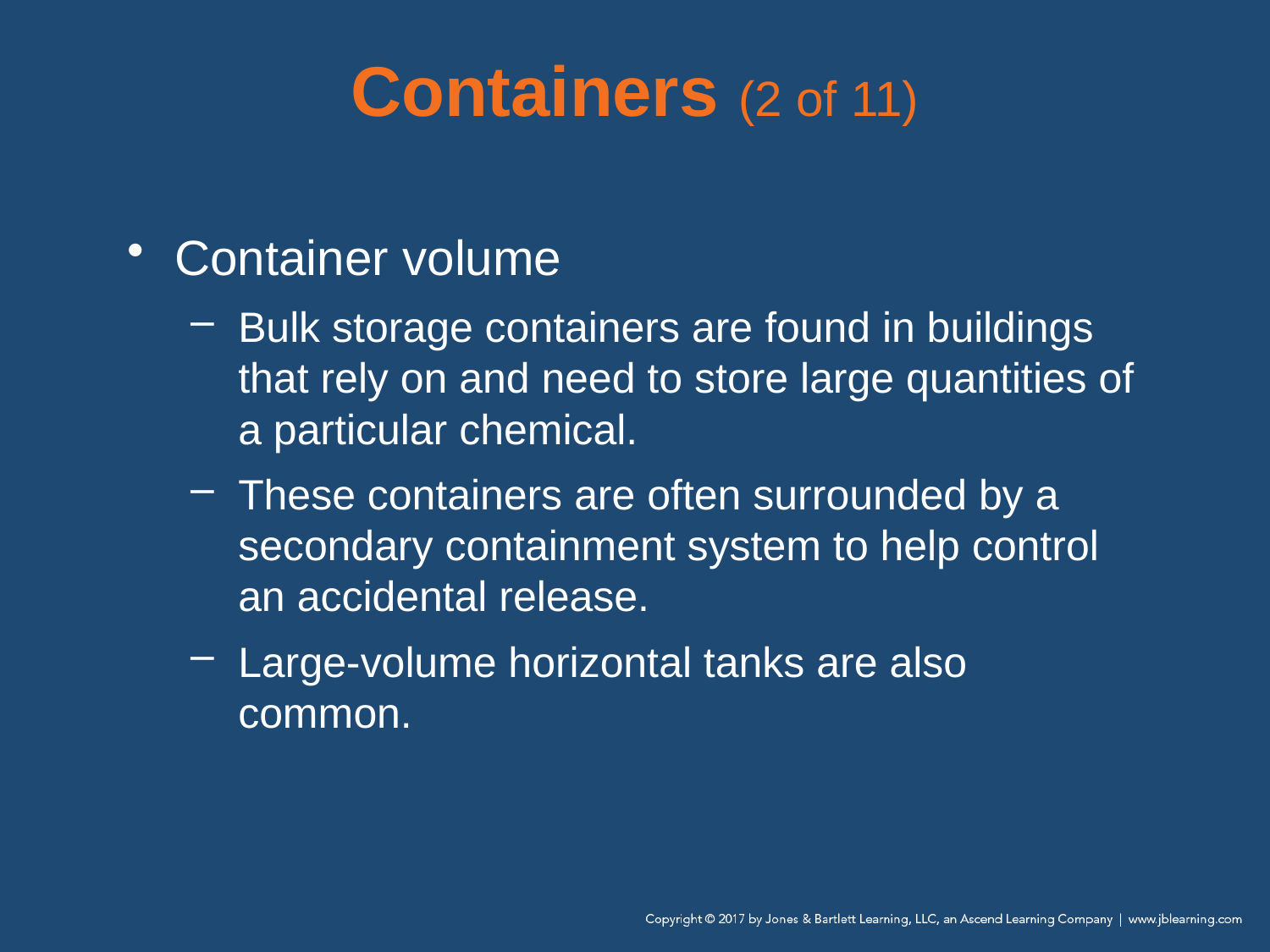

# Containers (2 of 11)
Container volume
Bulk storage containers are found in buildings that rely on and need to store large quantities of a particular chemical.
These containers are often surrounded by a secondary containment system to help control an accidental release.
Large-volume horizontal tanks are also common.